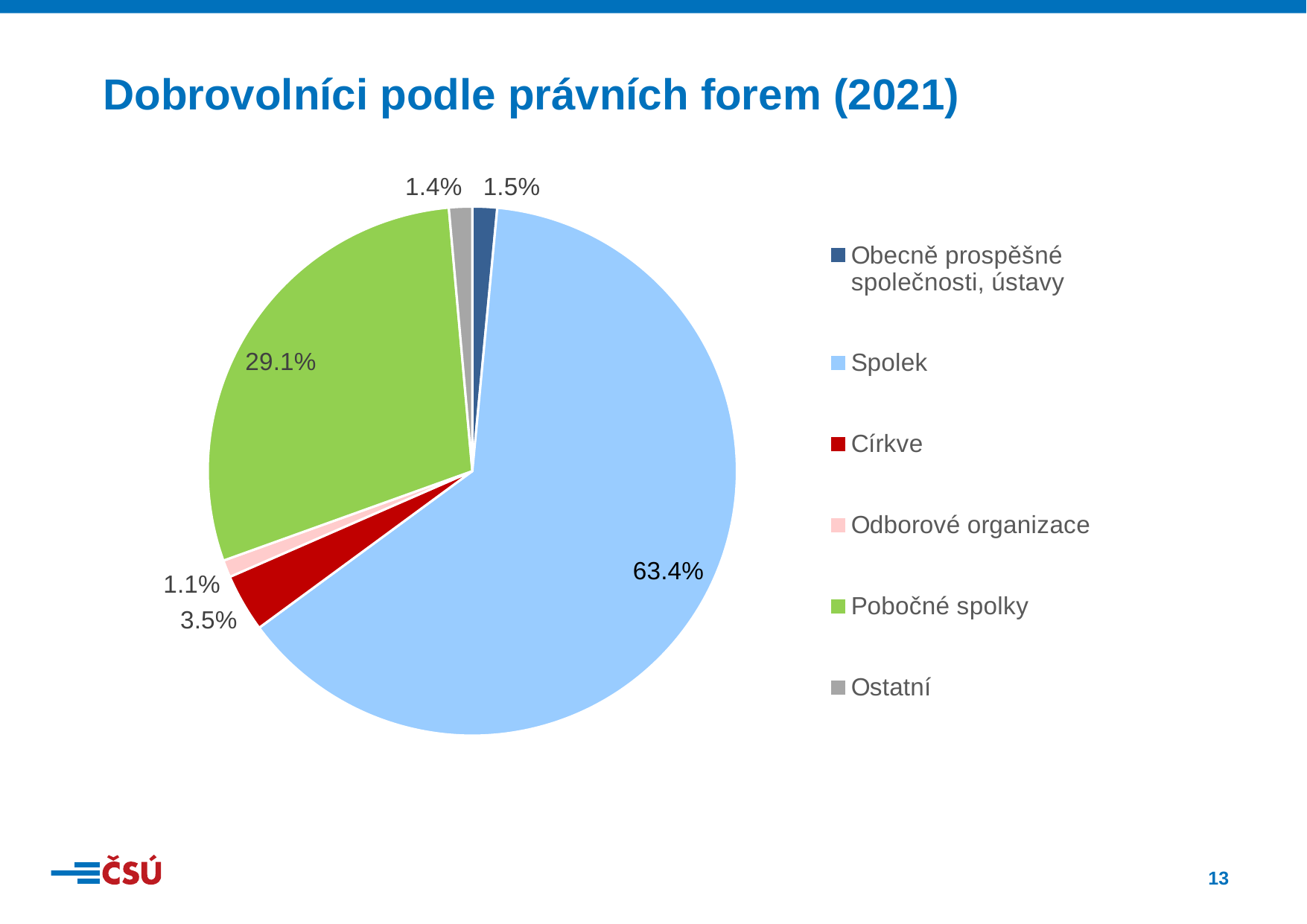

Dobrovolníci podle právních forem (2021)

### Chart

| Category |  |
|---|---|
| Obecně prospěšné společnosti, ústavy | 0.015054503656248082 |
| Spolek | 0.6340490224569056 |
| Církve | 0.03538441673596078 |
| Odborové organizace | 0.010536190526595442 |
| Pobočné spolky | 0.29077181725189594 |
| Ostatní | 0.014204049372394145 |